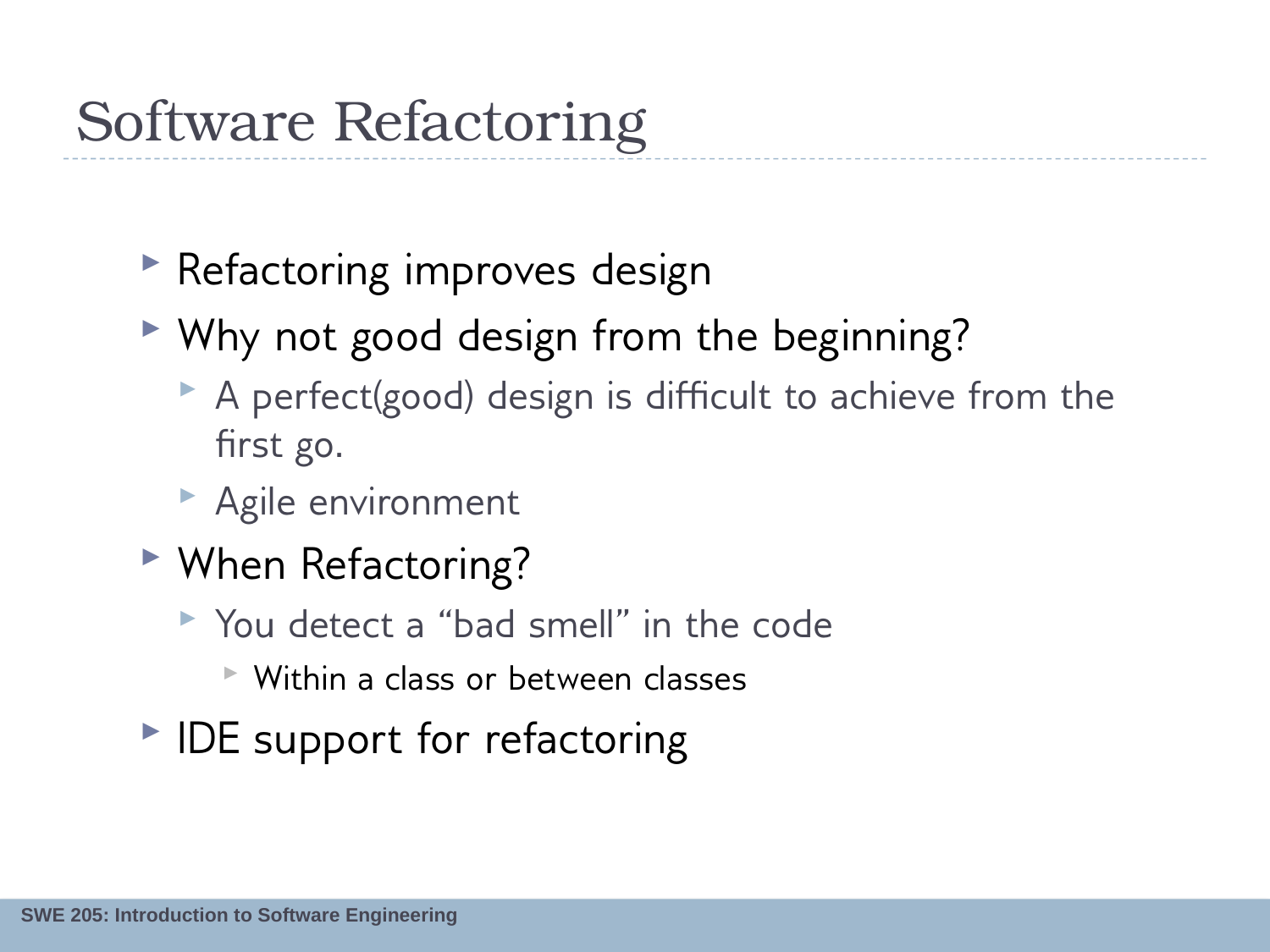

# Software Refactoring
Refactoring improves design
Why not good design from the beginning?
A perfect(good) design is difficult to achieve from the first go.
Agile environment
When Refactoring?
You detect a “bad smell” in the code
Within a class or between classes
IDE support for refactoring